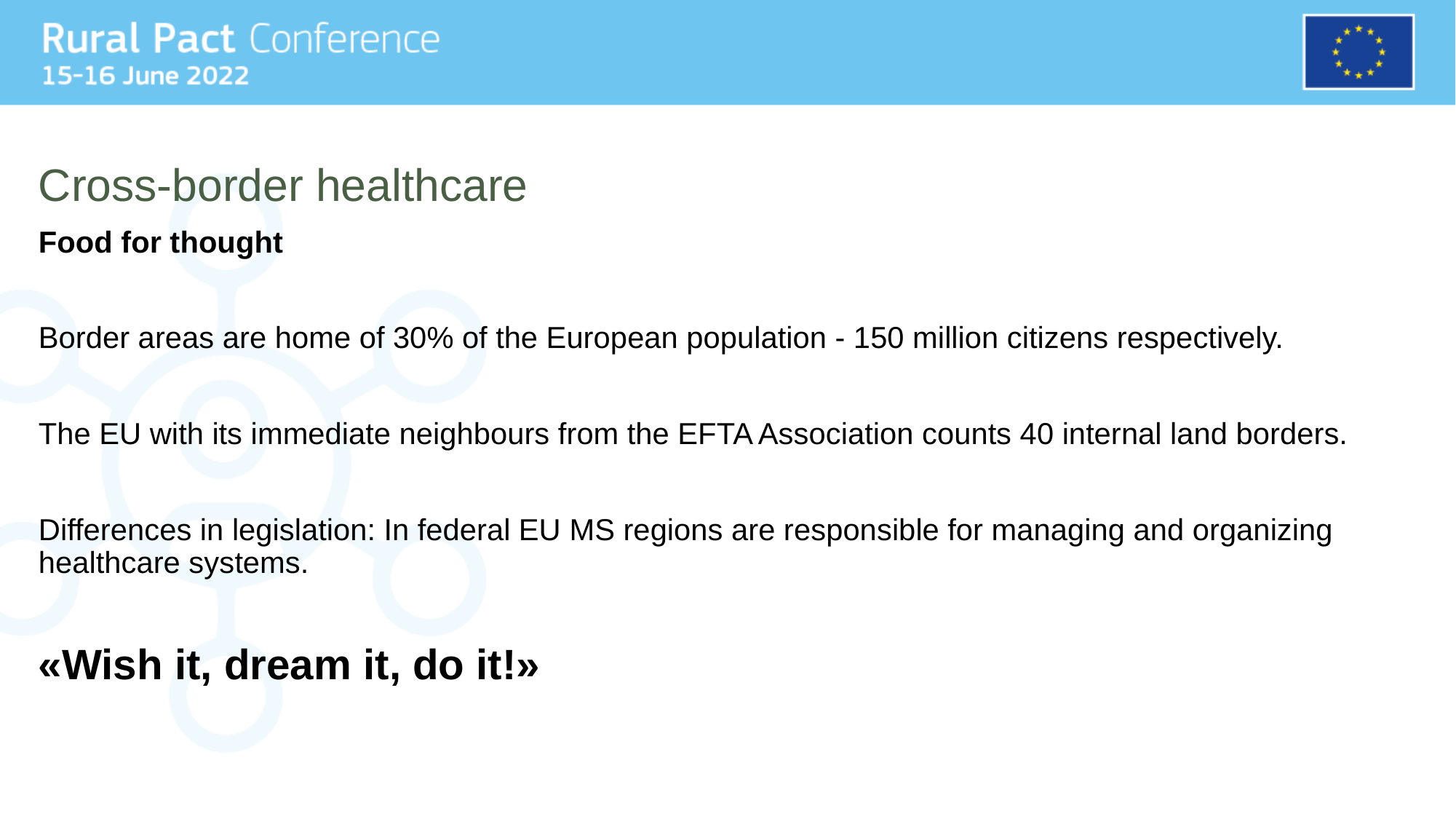

Cross-border healthcare
Food for thought

Border areas are home of 30% of the European population - 150 million citizens respectively.

The EU with its immediate neighbours from the EFTA Association counts 40 internal land borders.

Differences in legislation: In federal EU MS regions are responsible for managing and organizing healthcare systems.

«Wish it, dream it, do it!»